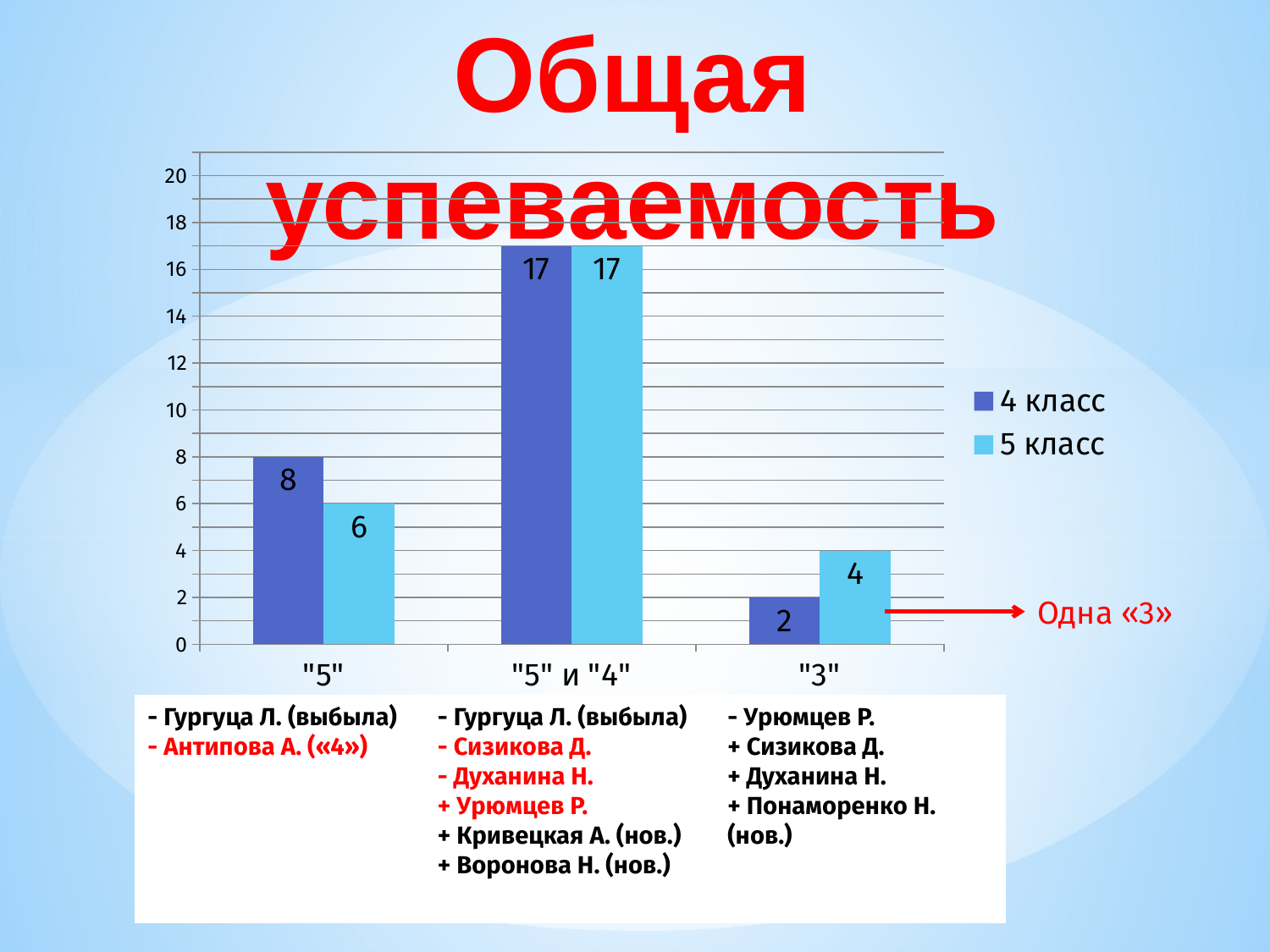

Общая успеваемость

### Chart

| Category | 4 класс  | 5 класс |
|---|---|---|
| "5" | 8.0 | 6.0 |
| "5" и "4" | 17.0 | 17.0 |
| "3" | 2.0 | 4.0 |
Одна «3»
| - Гургуца Л. (выбыла) - Антипова А. («4») | - Гургуца Л. (выбыла) - Сизикова Д. - Духанина Н. + Урюмцев Р. + Кривецкая А. (нов.) + Воронова Н. (нов.) | - Урюмцев Р. + Сизикова Д. + Духанина Н. + Понаморенко Н. (нов.) |
| --- | --- | --- |
9